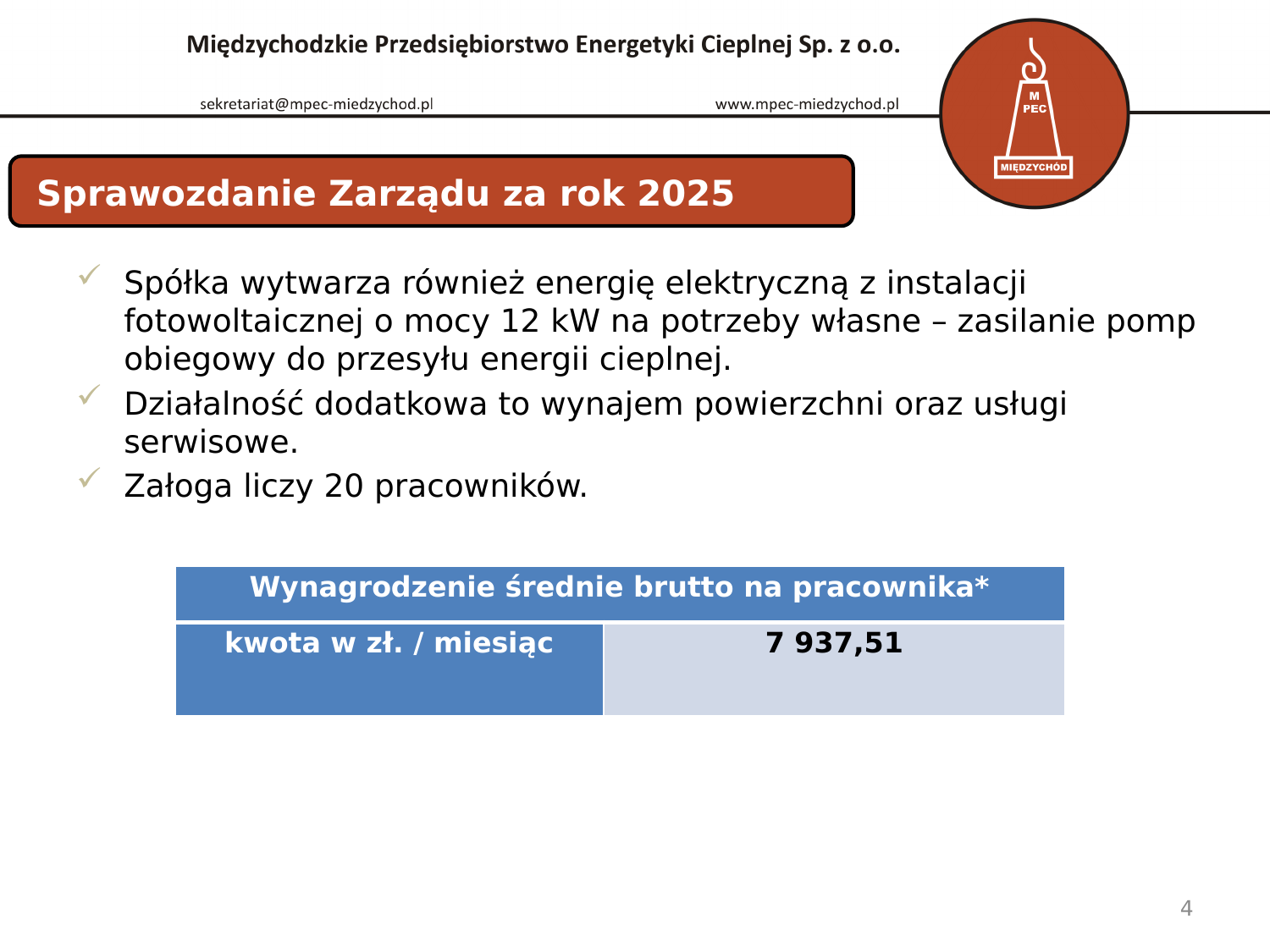

# Sprawozdanie Zarządu za rok 2025
Spółka wytwarza również energię elektryczną z instalacji fotowoltaicznej o mocy 12 kW na potrzeby własne – zasilanie pomp obiegowy do przesyłu energii cieplnej.
Działalność dodatkowa to wynajem powierzchni oraz usługi serwisowe.
Załoga liczy 20 pracowników.

| Wynagrodzenie średnie brutto na pracownika\* |  |
| --- | --- |
| kwota w zł. / miesiąc | 7 937,51 |
4